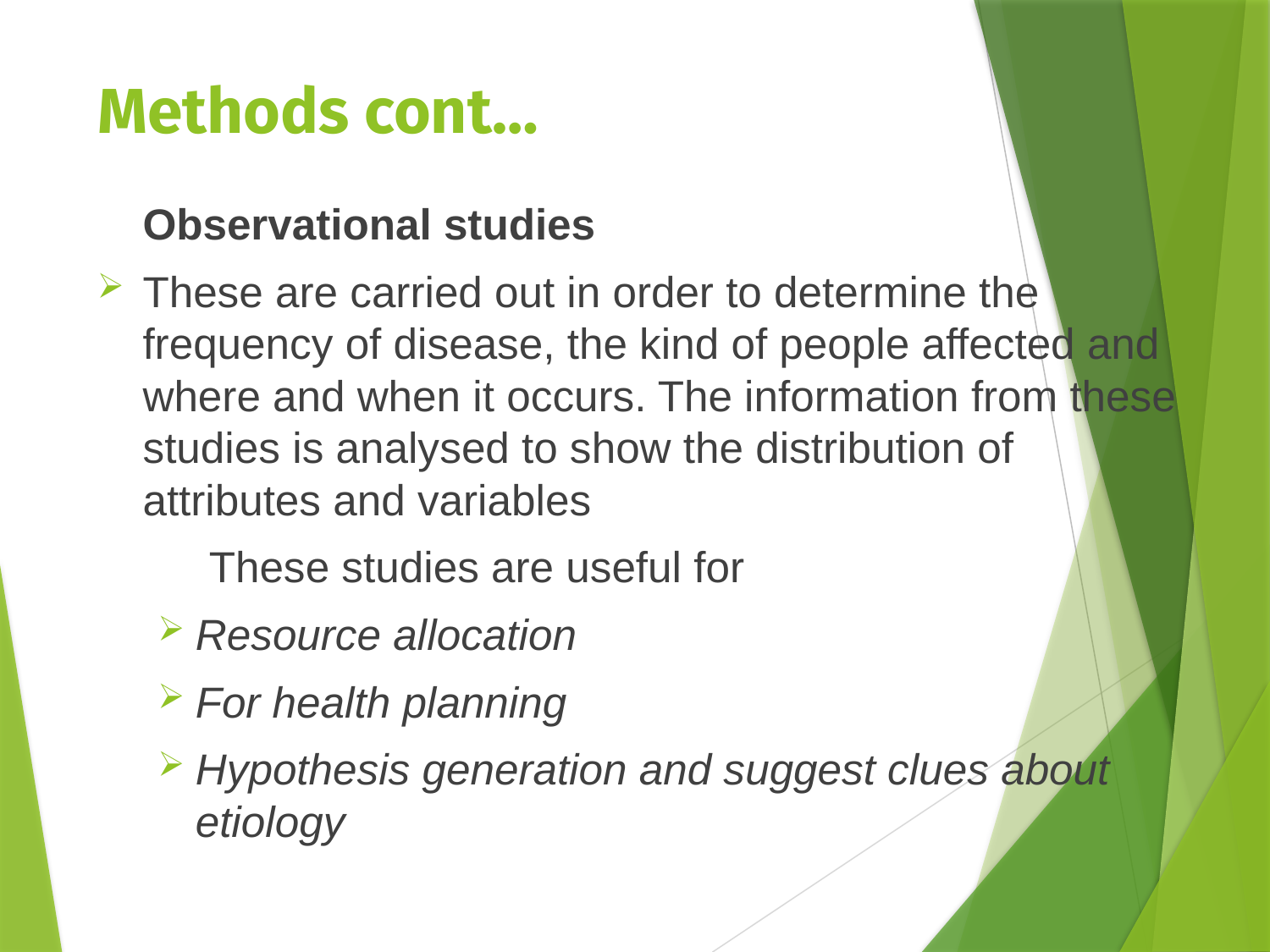

# Methods cont…
	Observational studies
These are carried out in order to determine the frequency of disease, the kind of people affected and where and when it occurs. The information from these studies is analysed to show the distribution of attributes and variables
	These studies are useful for
Resource allocation
For health planning
Hypothesis generation and suggest clues about etiology